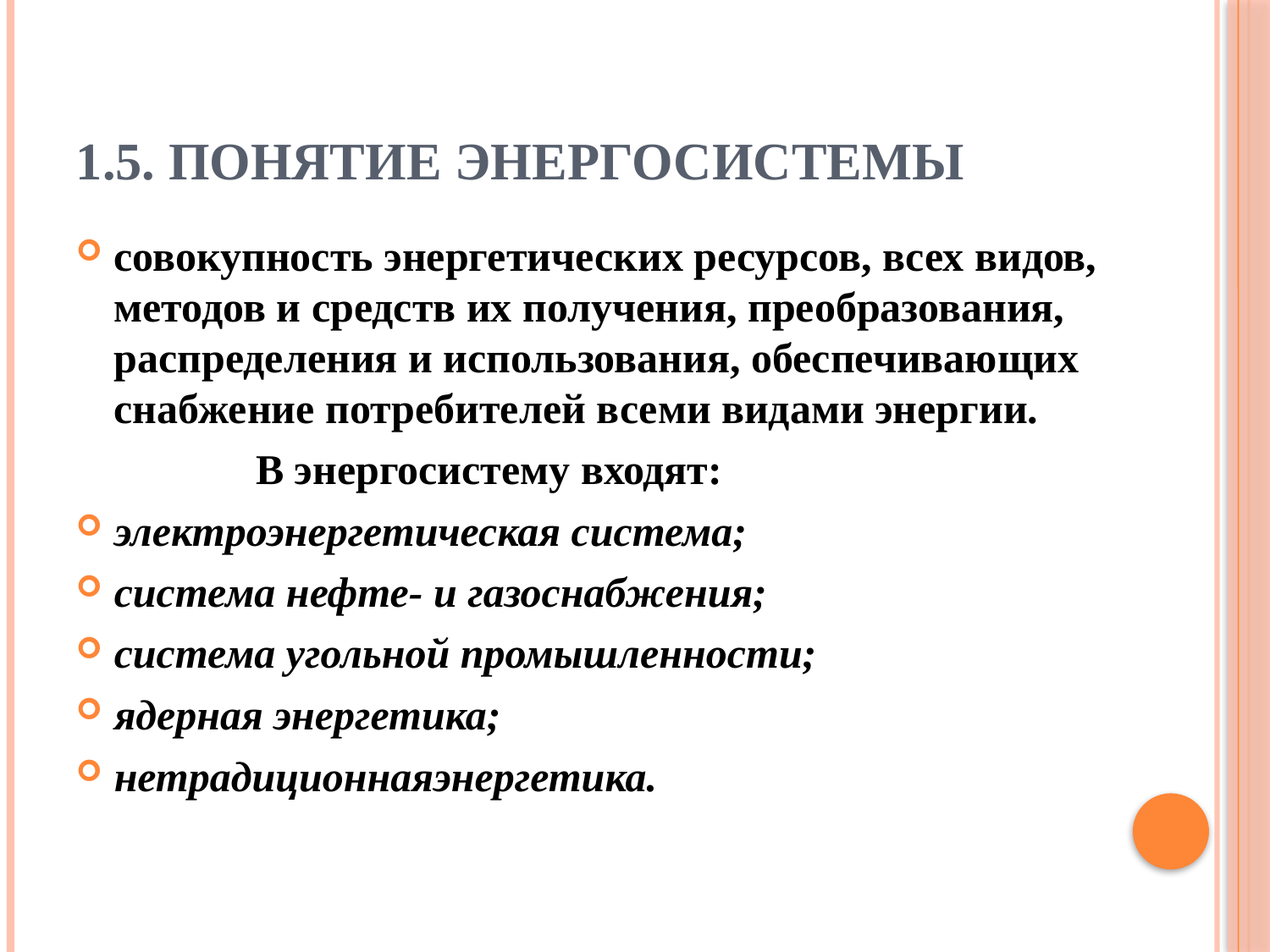

# 1.5. Понятие энергосистемы
совокупность энергетических ресурсов, всех видов, методов и средств их получения, преобразования, распределения и использования, обеспечивающих снабжение потребителей всеми видами энергии.
                 В энергосистему входят:
электроэнергетическая система;
система нефте- и газоснабжения;
система угольной промышленности;
ядерная энергетика;
нетрадиционнаяэнергетика.